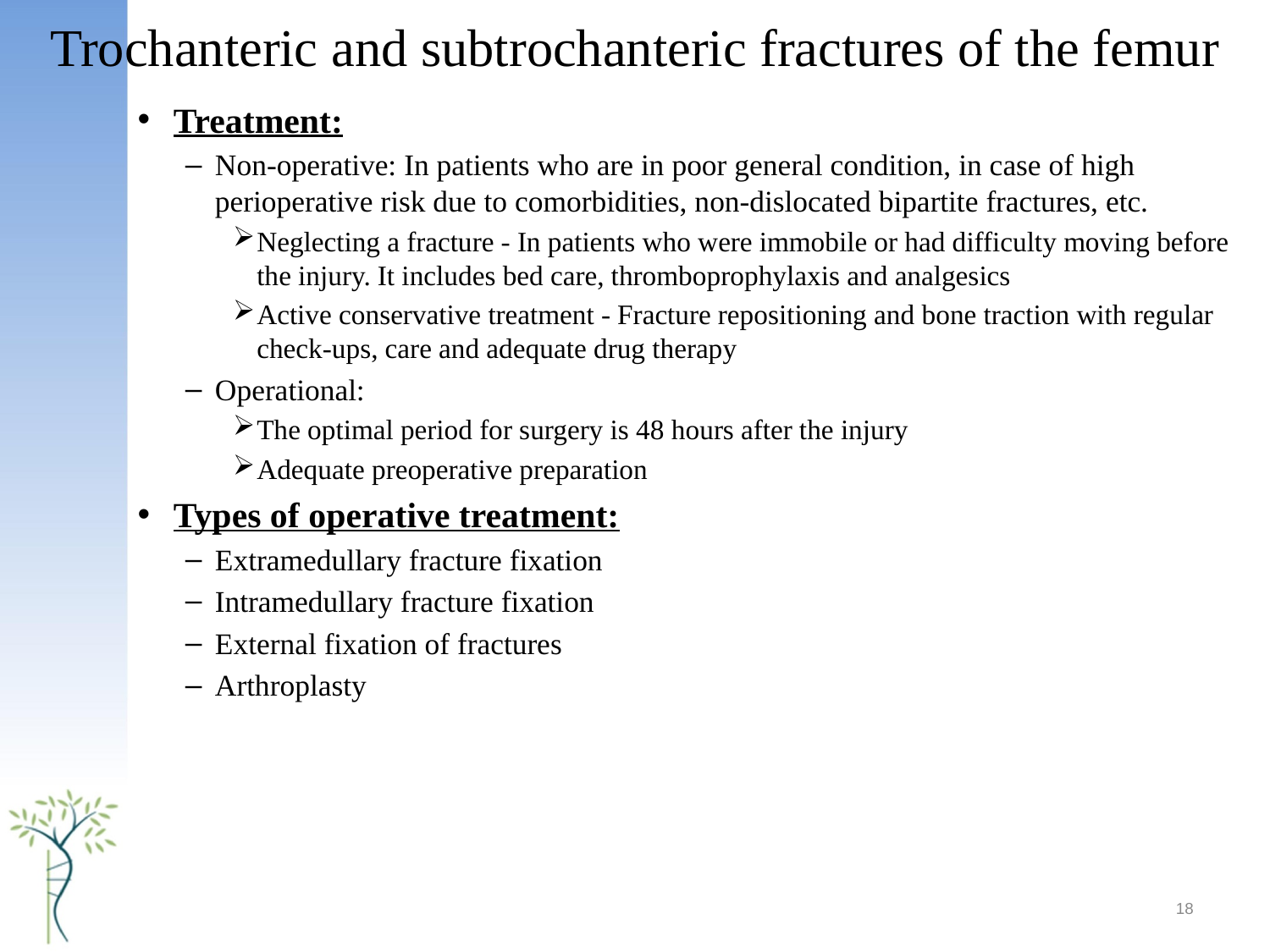

# Trochanteric and subtrochanteric fractures of the femur
Treatment:
Non-operative: In patients who are in poor general condition, in case of high perioperative risk due to comorbidities, non-dislocated bipartite fractures, etc.
Neglecting a fracture - In patients who were immobile or had difficulty moving before the injury. It includes bed care, thromboprophylaxis and analgesics
Active conservative treatment - Fracture repositioning and bone traction with regular check-ups, care and adequate drug therapy
Operational:
The optimal period for surgery is 48 hours after the injury
Adequate preoperative preparation
Types of operative treatment:
Extramedullary fracture fixation
Intramedullary fracture fixation
External fixation of fractures
Arthroplasty
18